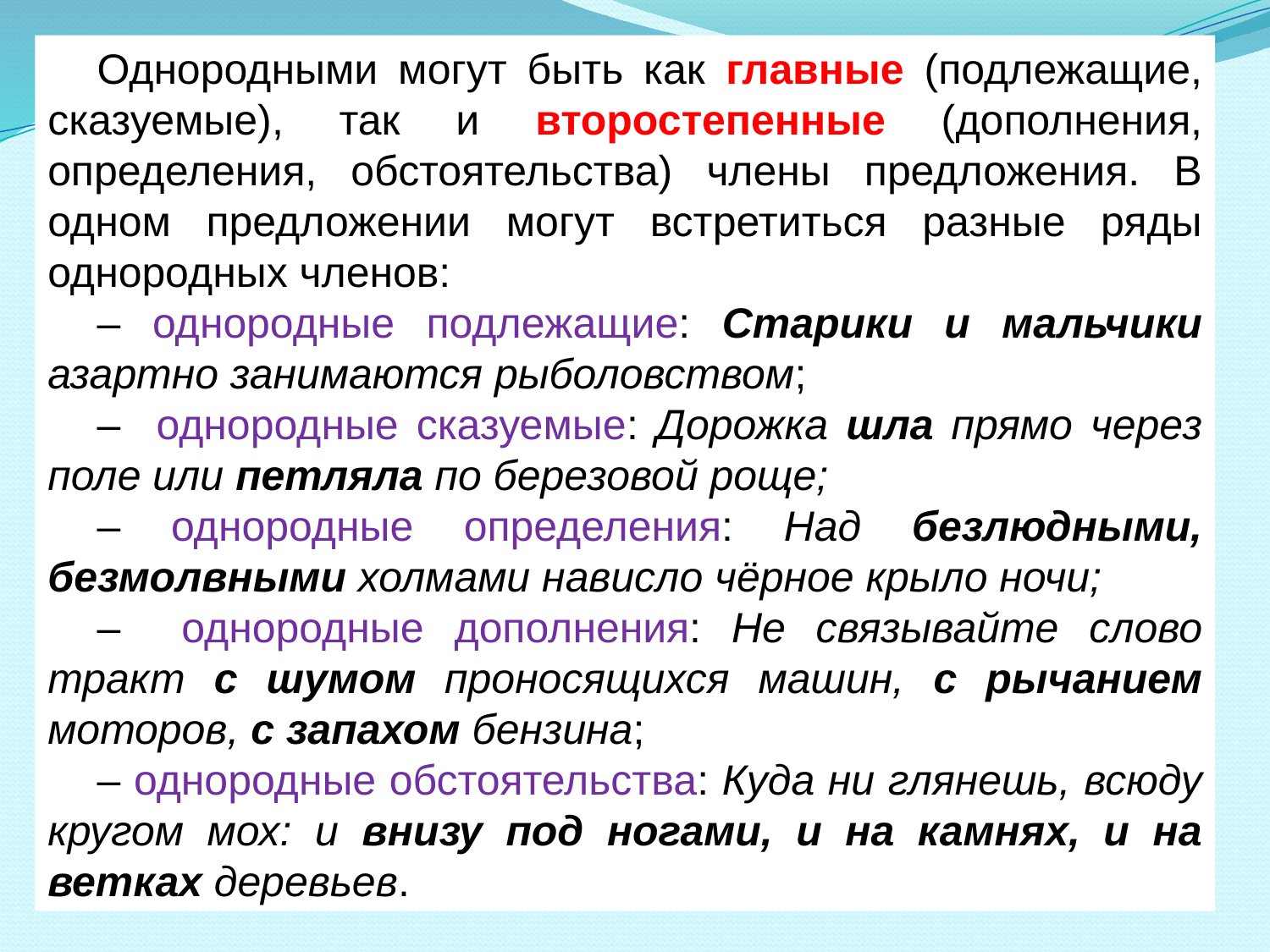

Однородными могут быть как главные (подлежащие, сказуемые), так и второстепенные (дополнения, определения, обстоятельства) члены предложения. В одном предложении могут встретиться разные ряды однородных членов:
– однородные подлежащие: Старики и мальчики азартно занимаются рыболовством;
–  однородные сказуемые: Дорожка шла прямо через поле или петляла по березовой роще;
– однородные определения: Над безлюдными, безмолвными холмами нависло чёрное крыло ночи;
–  однородные дополнения: Не связывайте слово тракт с шумом проносящихся машин, с рычанием моторов, с запахом бензина;
– однородные обстоятельства: Куда ни глянешь, всюду кругом мох: и внизу под ногами, и на камнях, и на ветках деревьев.